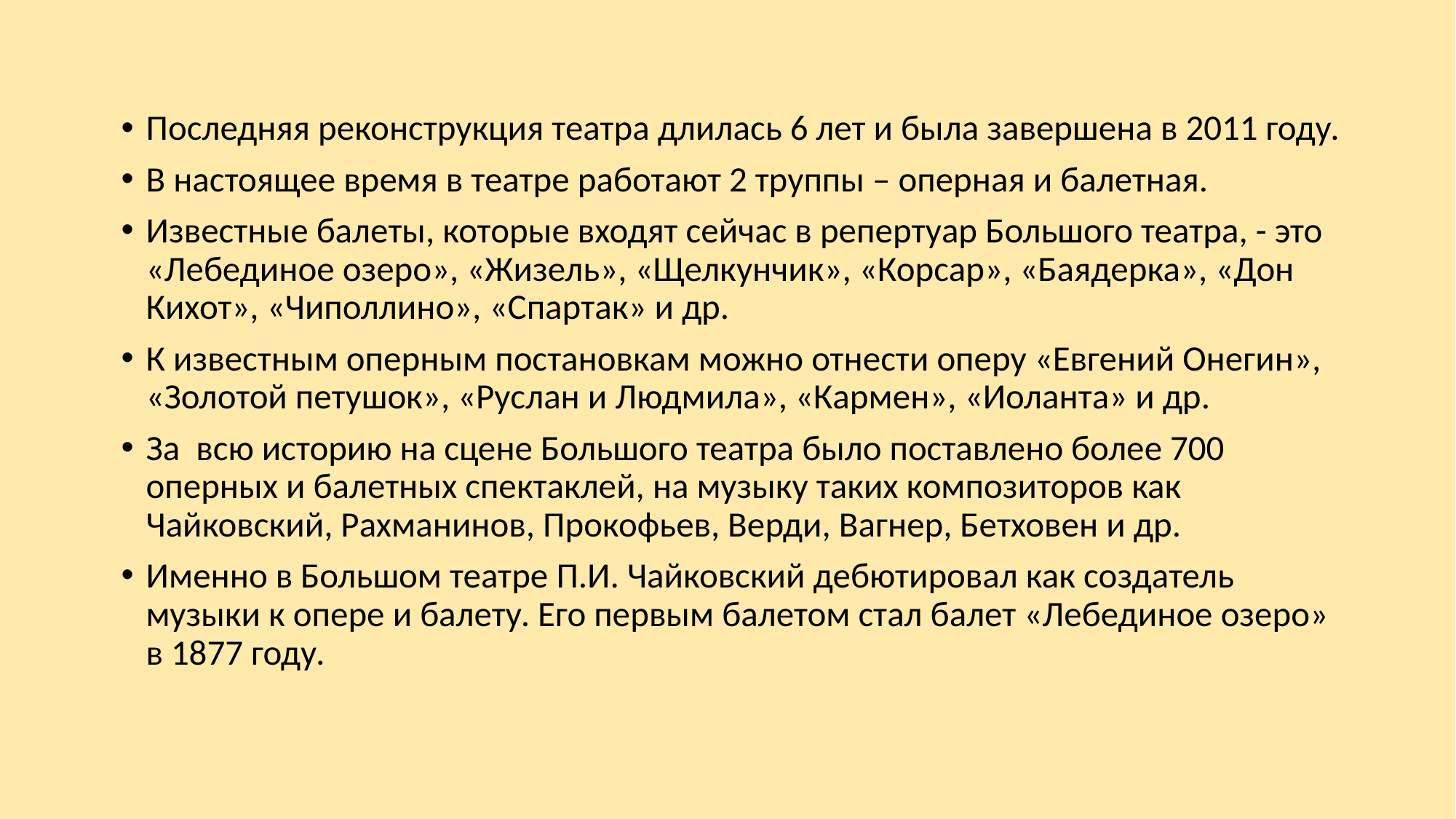

Последняя реконструкция театра длилась 6 лет и была завершена в 2011 году.
В настоящее время в театре работают 2 труппы – оперная и балетная.
Известные балеты, которые входят сейчас в репертуар Большого театра, - это «Лебединое озеро», «Жизель», «Щелкунчик», «Корсар», «Баядерка», «Дон Кихот», «Чиполлино», «Спартак» и др.
К известным оперным постановкам можно отнести оперу «Евгений Онегин», «Золотой петушок», «Руслан и Людмила», «Кармен», «Иоланта» и др.
За  всю историю на сцене Большого театра было поставлено более 700 оперных и балетных спектаклей, на музыку таких композиторов как Чайковский, Рахманинов, Прокофьев, Верди, Вагнер, Бетховен и др.
Именно в Большом театре П.И. Чайковский дебютировал как создатель музыки к опере и балету. Его первым балетом стал балет «Лебединое озеро» в 1877 году.